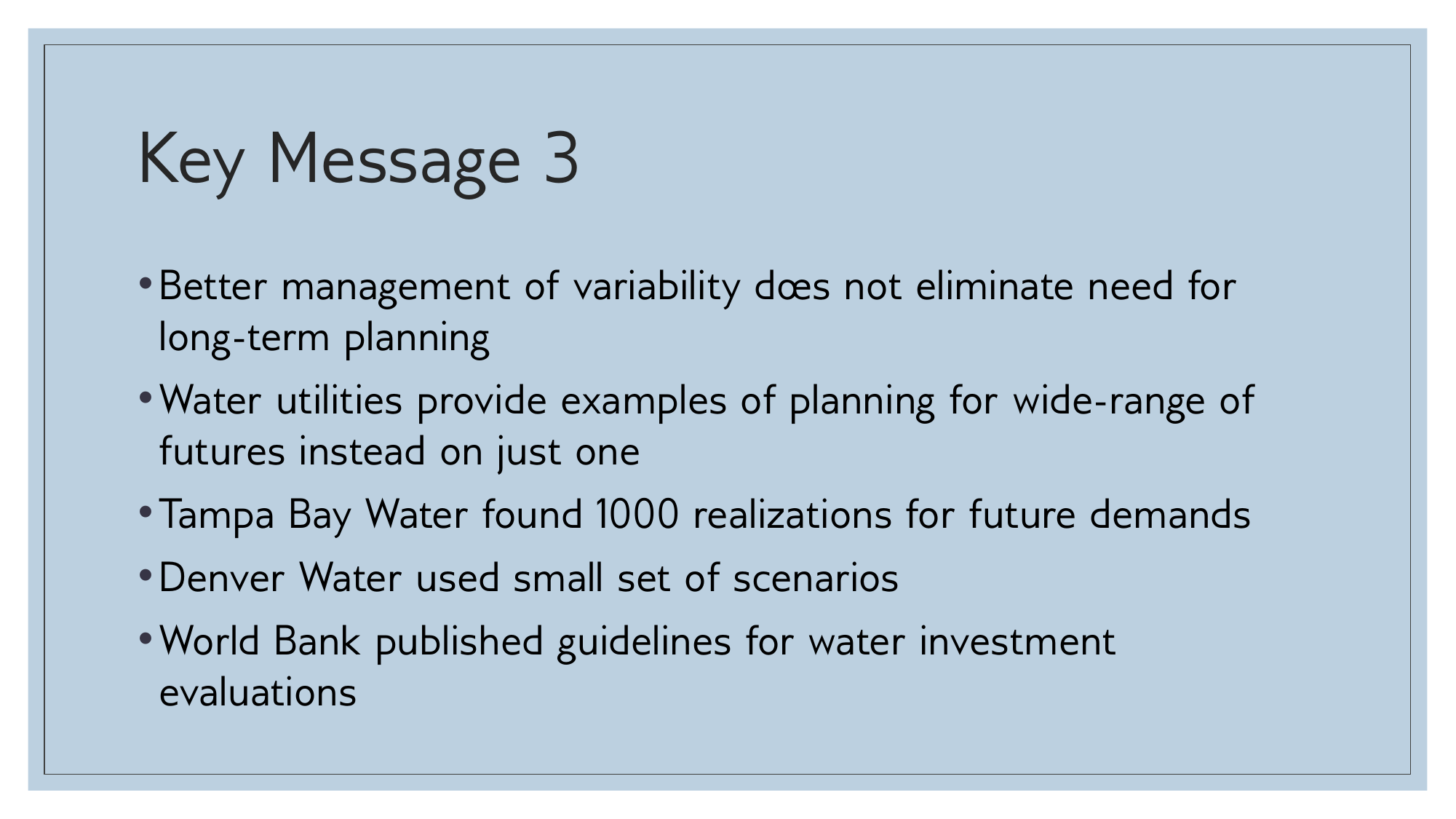

# Key Message 3
Better management of variability does not eliminate need for long-term planning
Water utilities provide examples of planning for wide-range of futures instead on just one
Tampa Bay Water found 1000 realizations for future demands
Denver Water used small set of scenarios
World Bank published guidelines for water investment evaluations